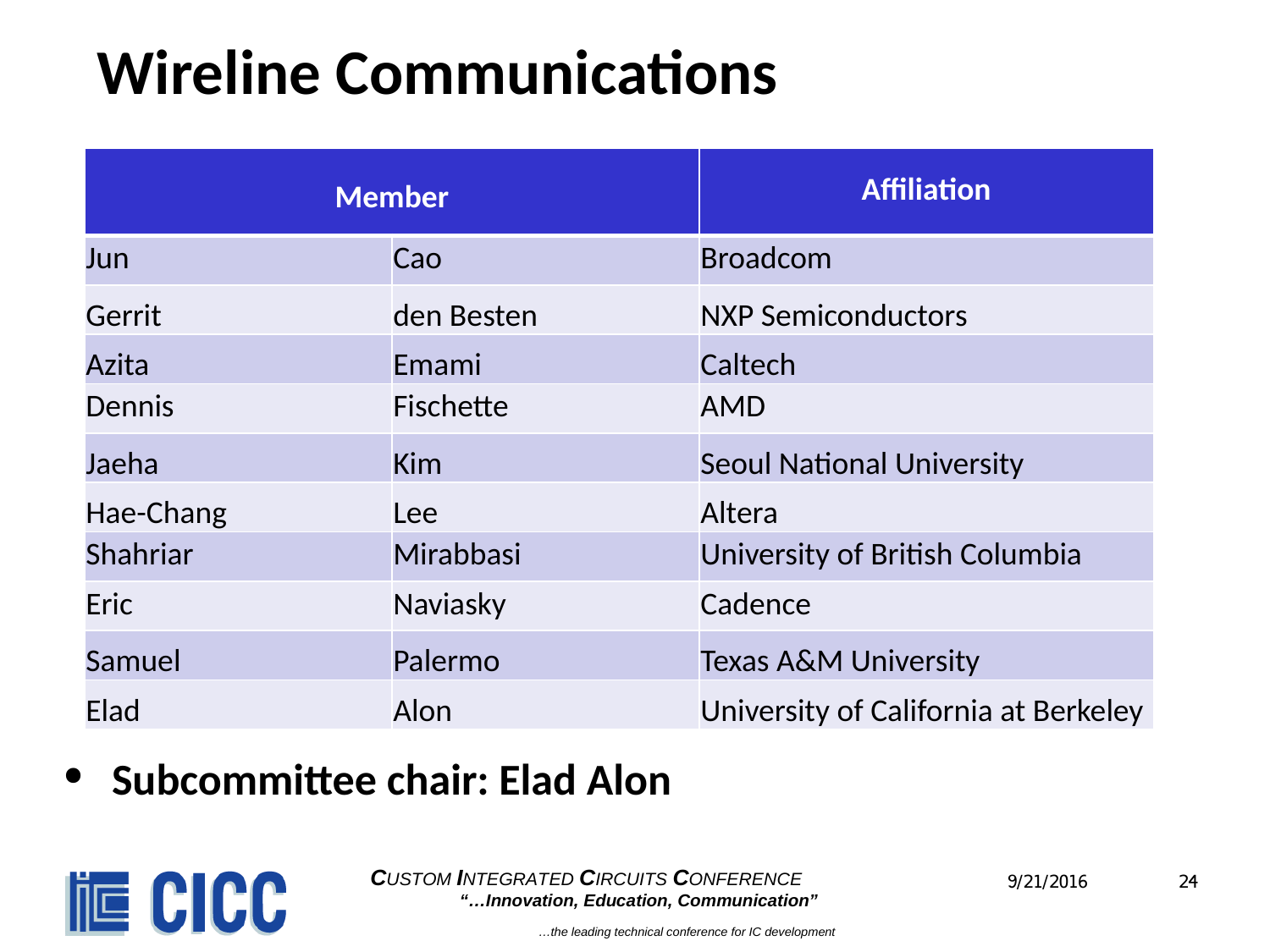

# Wireline Communications
| Member |  | Affiliation |
| --- | --- | --- |
| Jun | Cao | Broadcom |
| Gerrit | den Besten | NXP Semiconductors |
| Azita | Emami | Caltech |
| Dennis | Fischette | AMD |
| Jaeha | Kim | Seoul National University |
| Hae-Chang | Lee | Altera |
| Shahriar | Mirabbasi | University of British Columbia |
| Eric | Naviasky | Cadence |
| Samuel | Palermo | Texas A&M University |
| Elad | Alon | University of California at Berkeley |
Subcommittee chair: Elad Alon